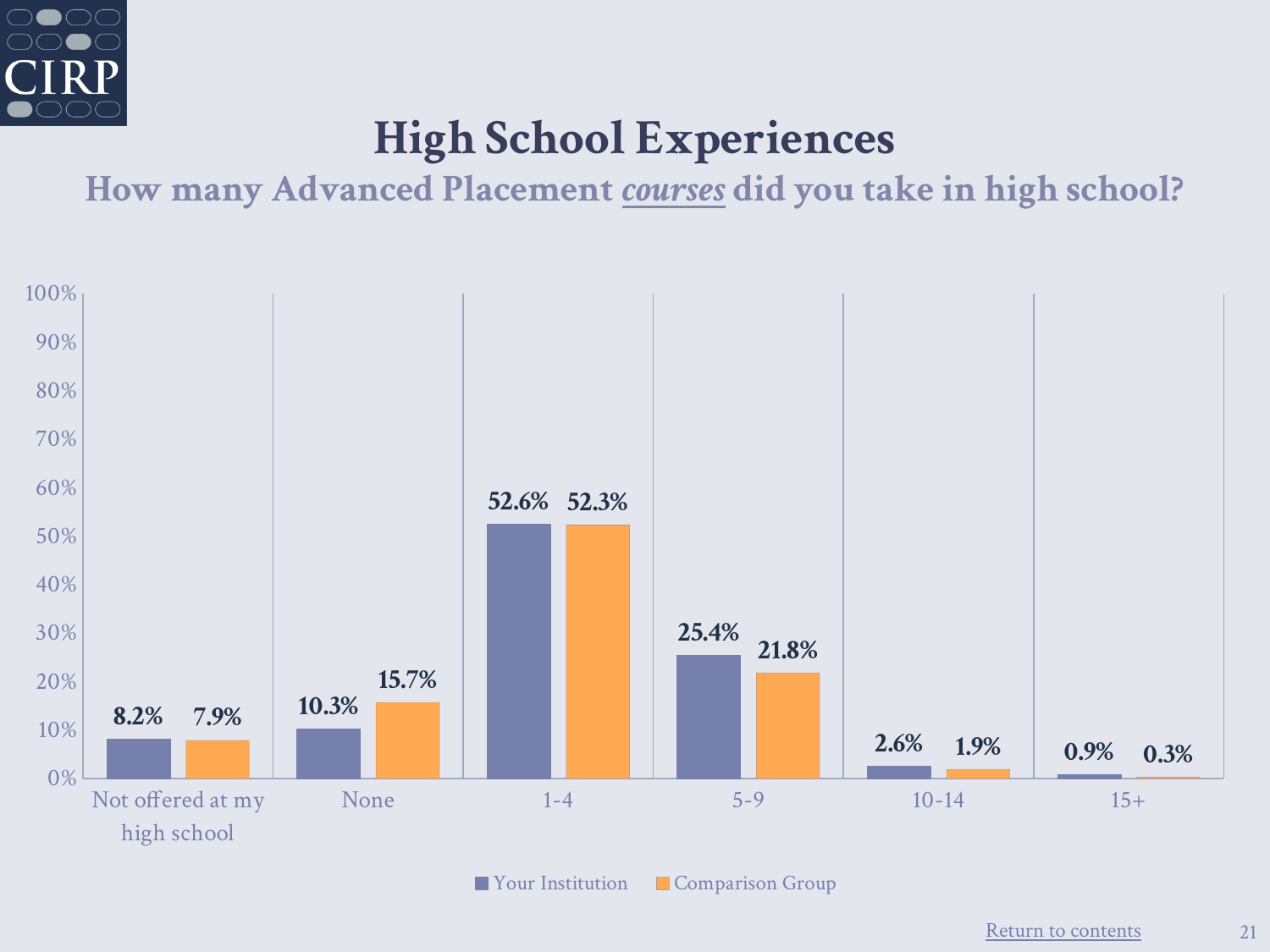

# High School Experiences How many Advanced Placement courses did you take in high school?

### Chart

| Category | Your Institution | Comparison Group |
|---|---|---|
| Not offered at my high school | 0.082 | 0.079 |
| None | 0.103 | 0.157 |
| 1-4 | 0.526 | 0.523 |
| 5-9 | 0.254 | 0.218 |
| 10-14 | 0.026 | 0.019 |
| 15+ | 0.009 | 0.003 |
21